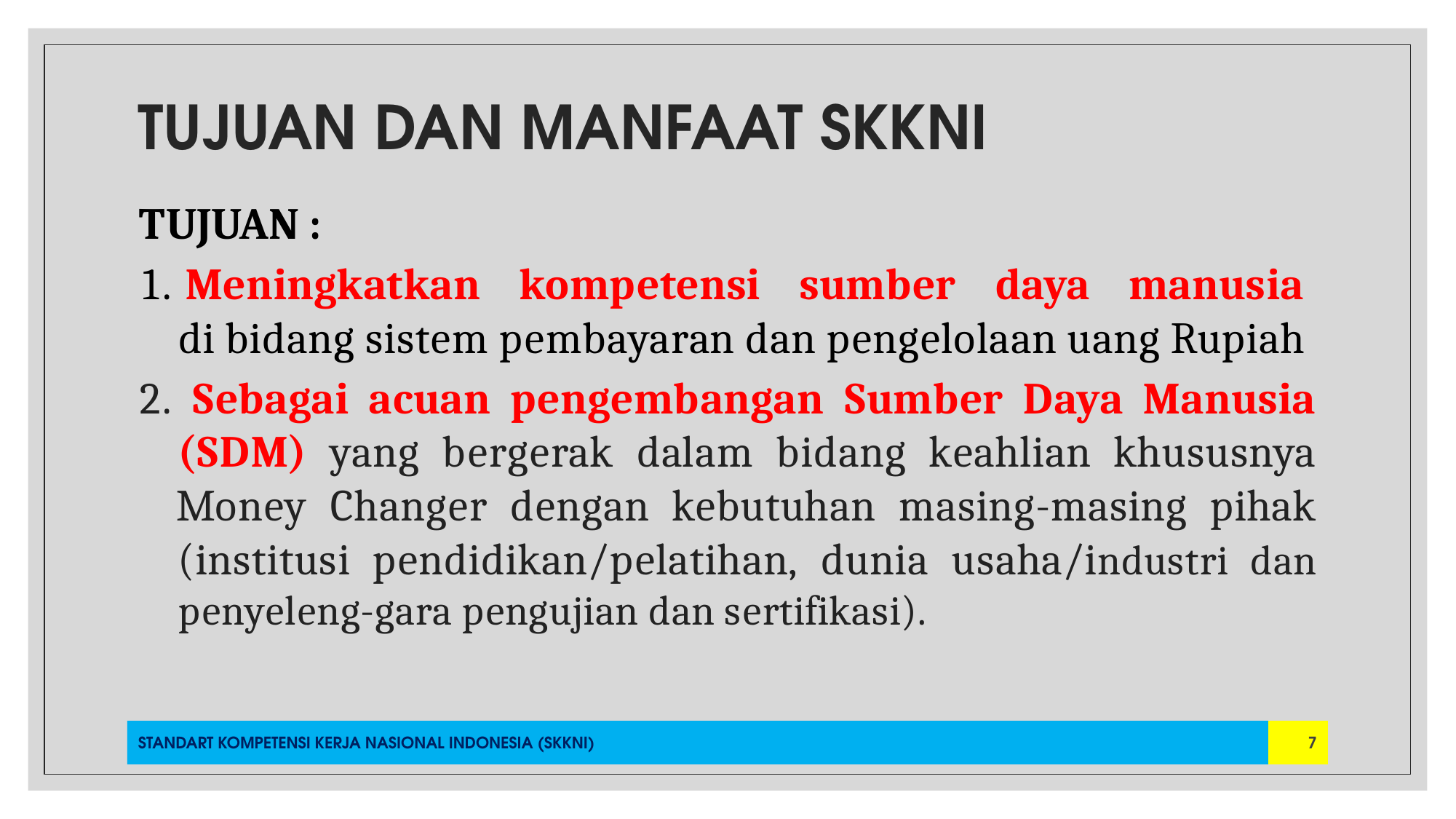

# TUJUAN DAN MANFAAT SKKNI
TUJUAN :
1. Meningkatkan   kompetensi   sumber   daya   manusia  di bidang sistem pembayaran dan pengelolaan uang Rupiah
2. Sebagai acuan pengembangan Sumber Daya Manusia (SDM) yang bergerak dalam bidang keahlian khususnya Money Changer dengan kebutuhan masing-masing pihak (institusi pendidikan/pelatihan, dunia usaha/industri dan penyeleng-gara pengujian dan sertifikasi).
STANDART KOMPETENSI KERJA NASIONAL INDONESIA (SKKNI)
7